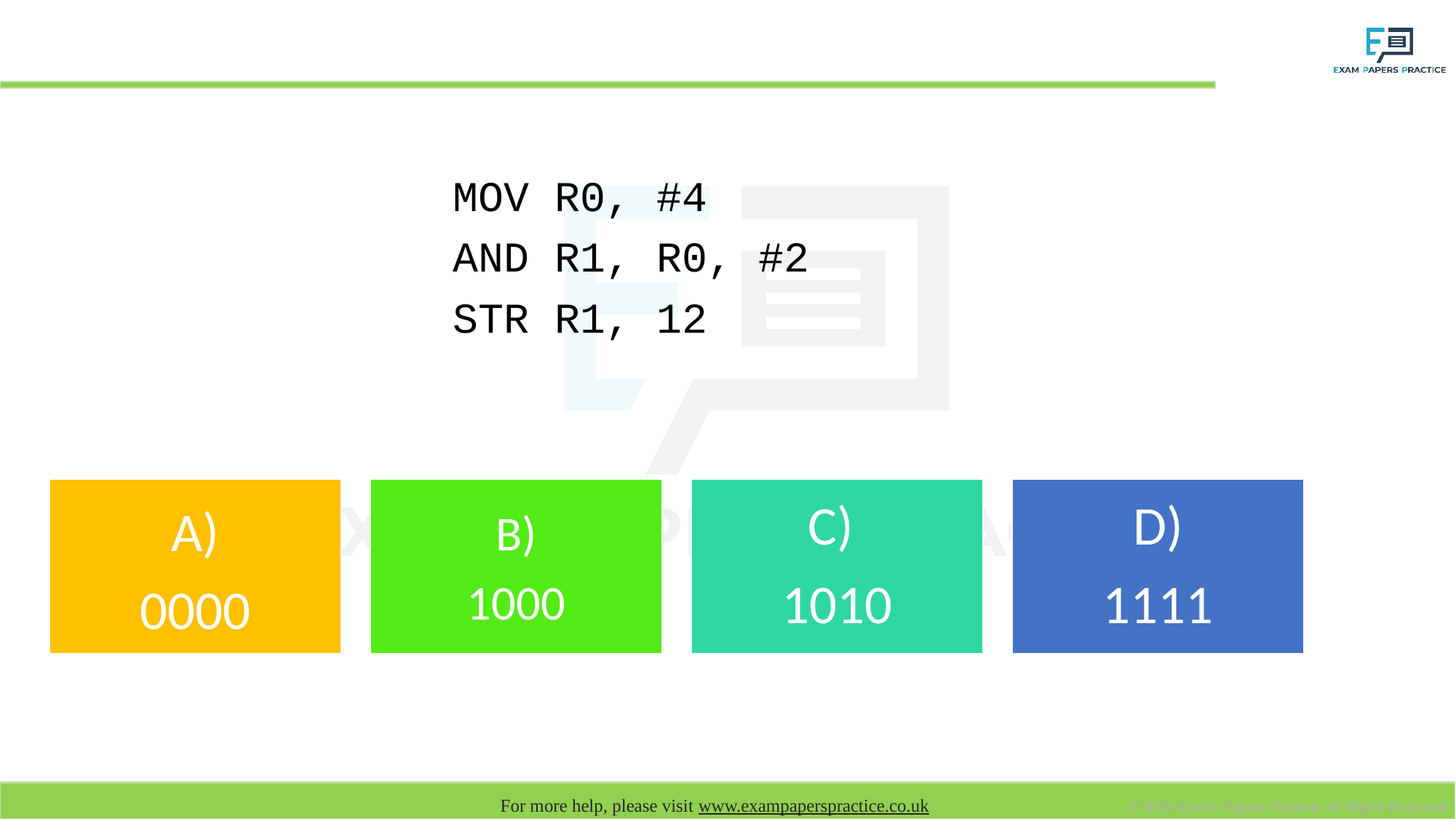

# What binary value is stored in memory address 12 once the assembly code below has been executed?
MOV R0, #4
AND R1, R0, #2
STR R1, 12

A)
0000

B)
1000

C)
1010
D)
1111